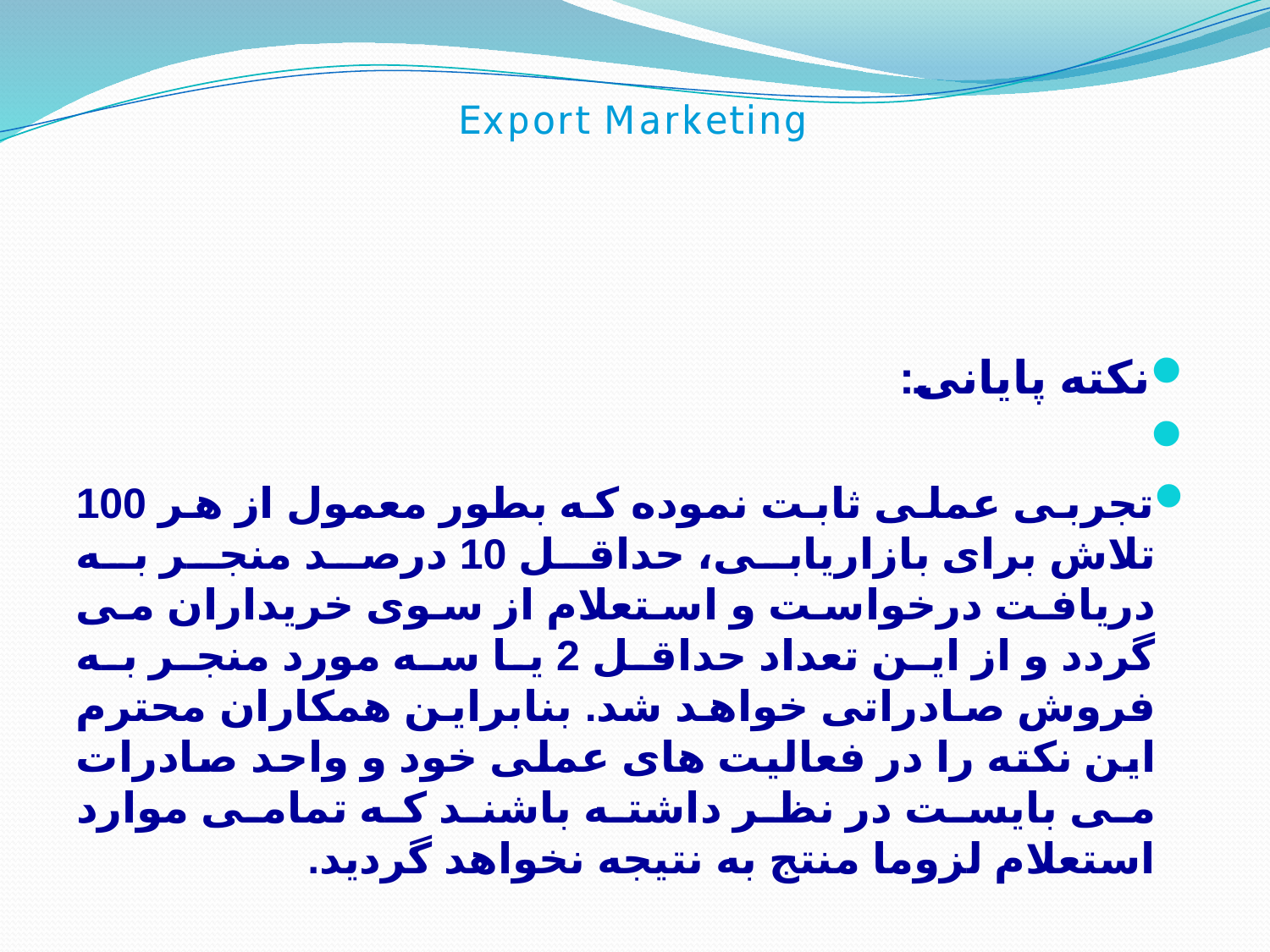

Export Marketing

نکته پایانی:

تجربی عملی ثابت نموده که بطور معمول از هر 100 تلاش برای بازاریابی، حداقل 10 درصد منجر به دریافت درخواست و استعلام از سوی خریداران می گردد و از این تعداد حداقل 2 یا سه مورد منجر به فروش صادراتی خواهد شد. بنابراین همکاران محترم این نکته را در فعالیت های عملی خود و واحد صادرات می بایست در نظر داشته باشند که تمامی موارد استعلام لزوما منتج به نتیجه نخواهد گردید.